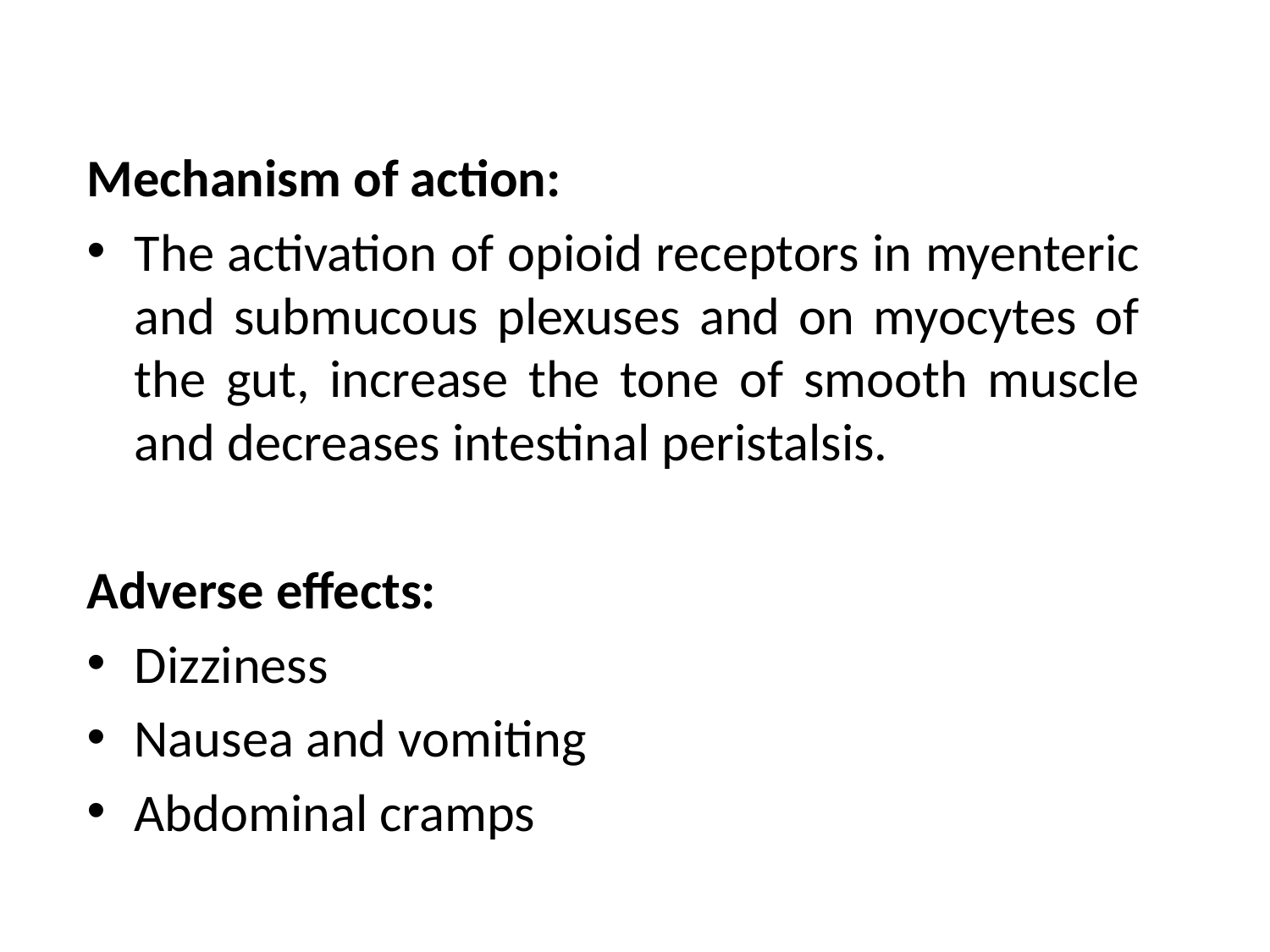

Mechanism of action:
The activation of opioid receptors in myenteric and submucous plexuses and on myocytes of the gut, increase the tone of smooth muscle and decreases intestinal peristalsis.

Adverse effects:
Dizziness
Nausea and vomiting
Abdominal cramps